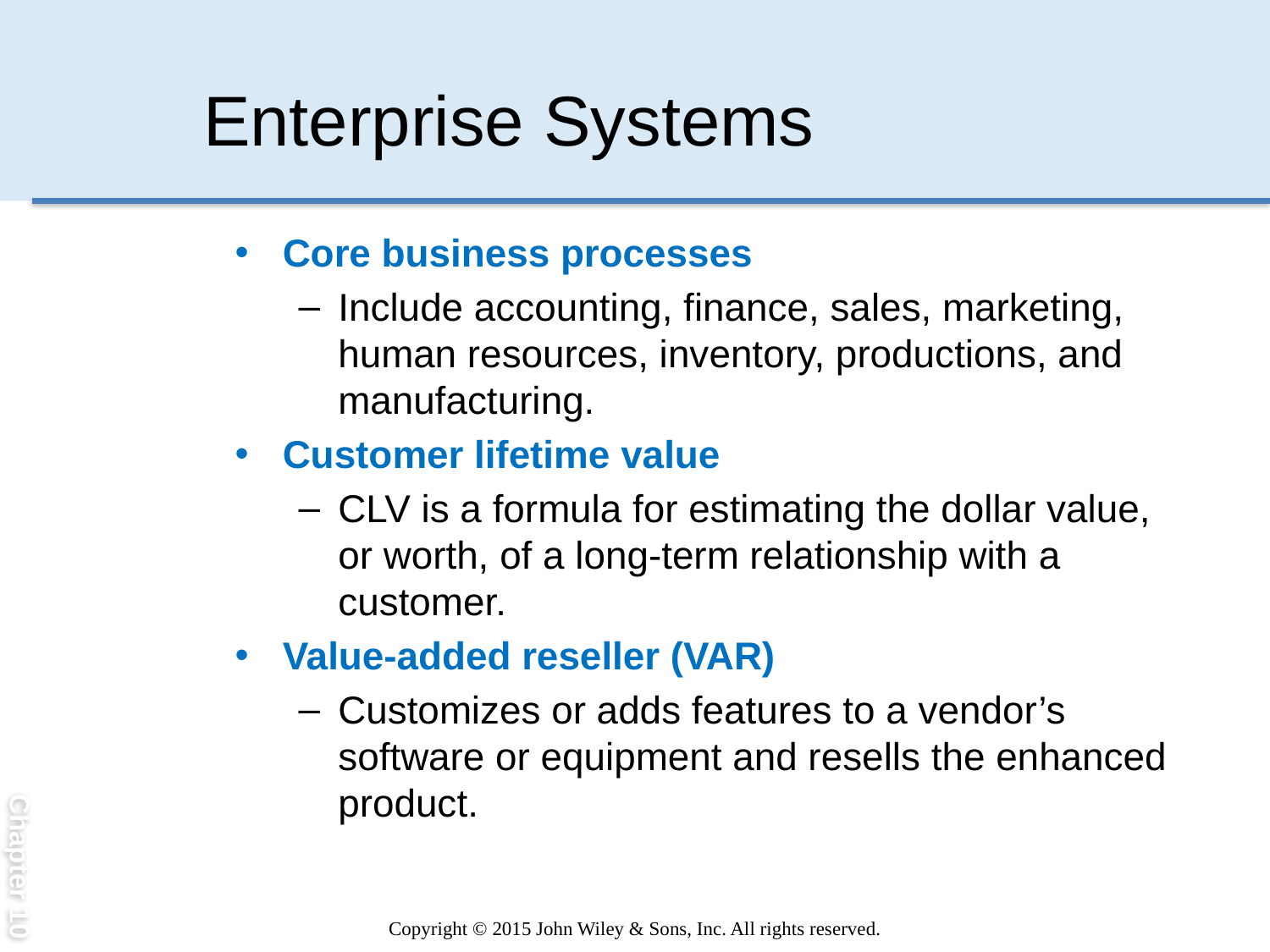

Chapter 10
# Enterprise Systems
Core business processes
Include accounting, finance, sales, marketing, human resources, inventory, productions, and manufacturing.
Customer lifetime value
CLV is a formula for estimating the dollar value, or worth, of a long-term relationship with a customer.
Value-added reseller (VAR)
Customizes or adds features to a vendor’s software or equipment and resells the enhanced product.